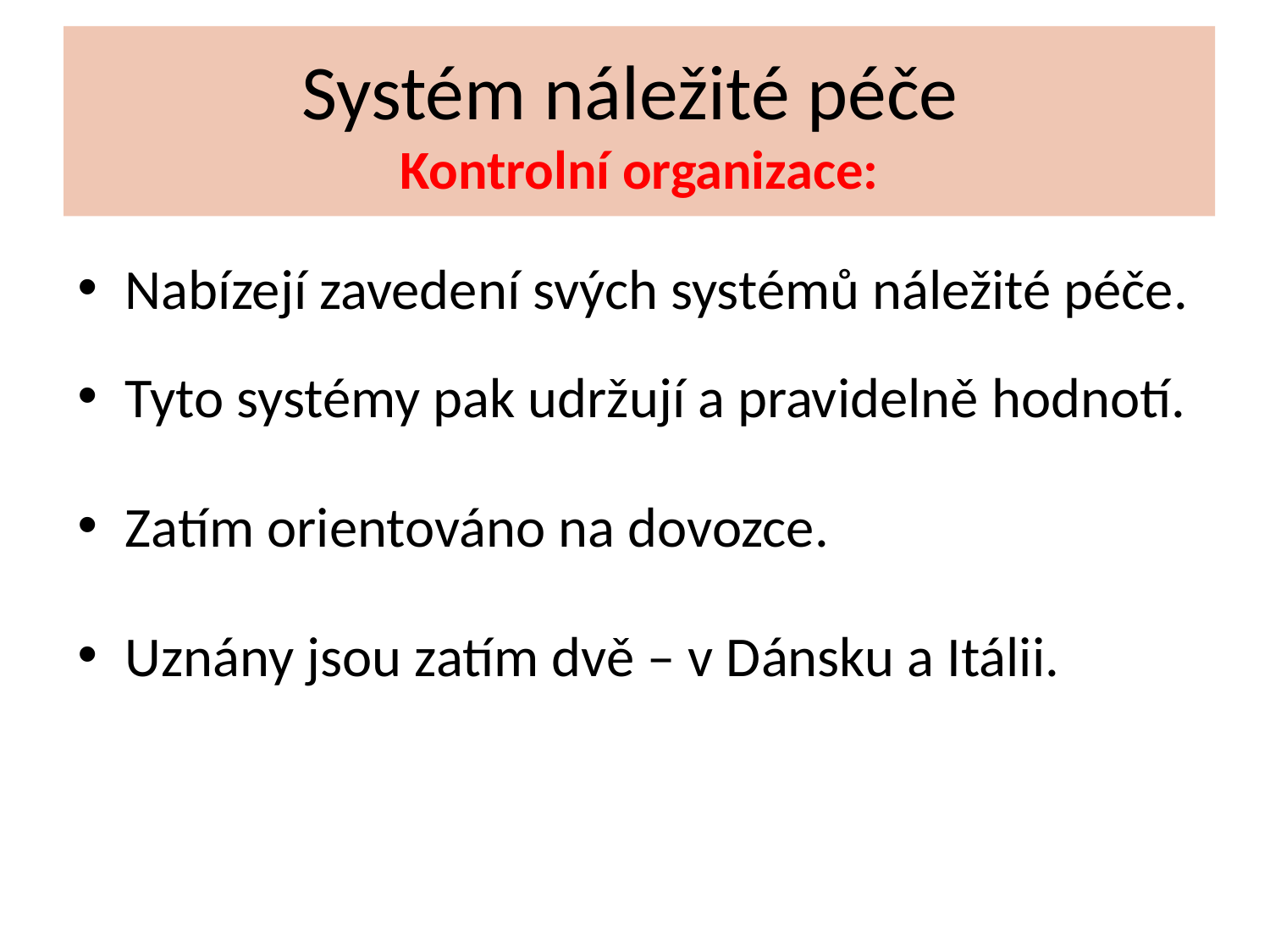

# Systém náležité péče Kontrolní organizace:
Nabízejí zavedení svých systémů náležité péče.

Tyto systémy pak udržují a pravidelně hodnotí.

Zatím orientováno na dovozce.

Uznány jsou zatím dvě – v Dánsku a Itálii.